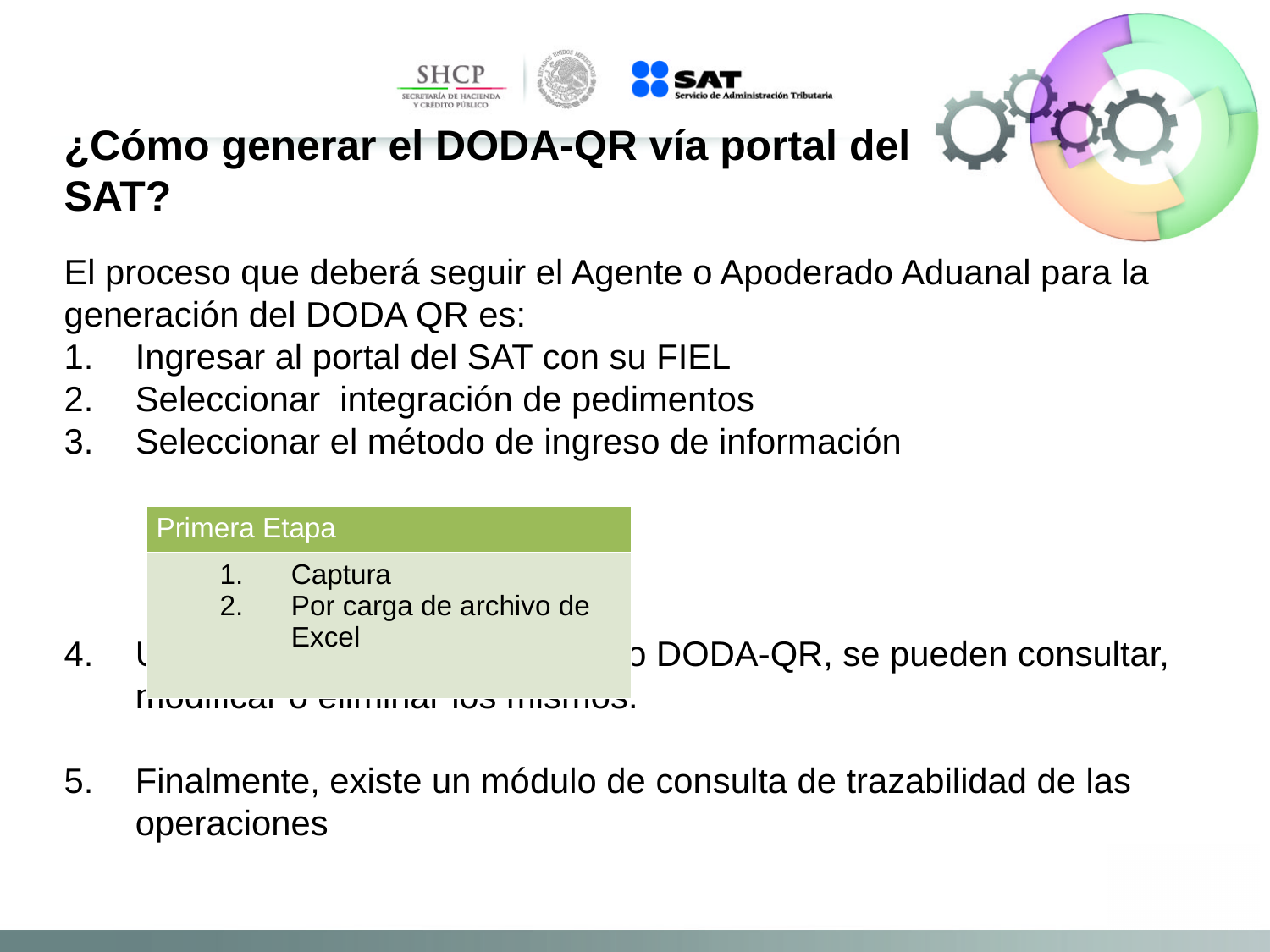

¿Cómo generar el DODA-QR vía portal del SAT?
El proceso que deberá seguir el Agente o Apoderado Aduanal para la generación del DODA QR es:
Ingresar al portal del SAT con su FIEL
Seleccionar  integración de pedimentos
Seleccionar el método de ingreso de información

Una vez generado el documento DODA-QR, se pueden consultar, modificar o eliminar los mismos.

Finalmente, existe un módulo de consulta de trazabilidad de las operaciones
| Primera Etapa |
| --- |
| Captura Por carga de archivo de Excel |